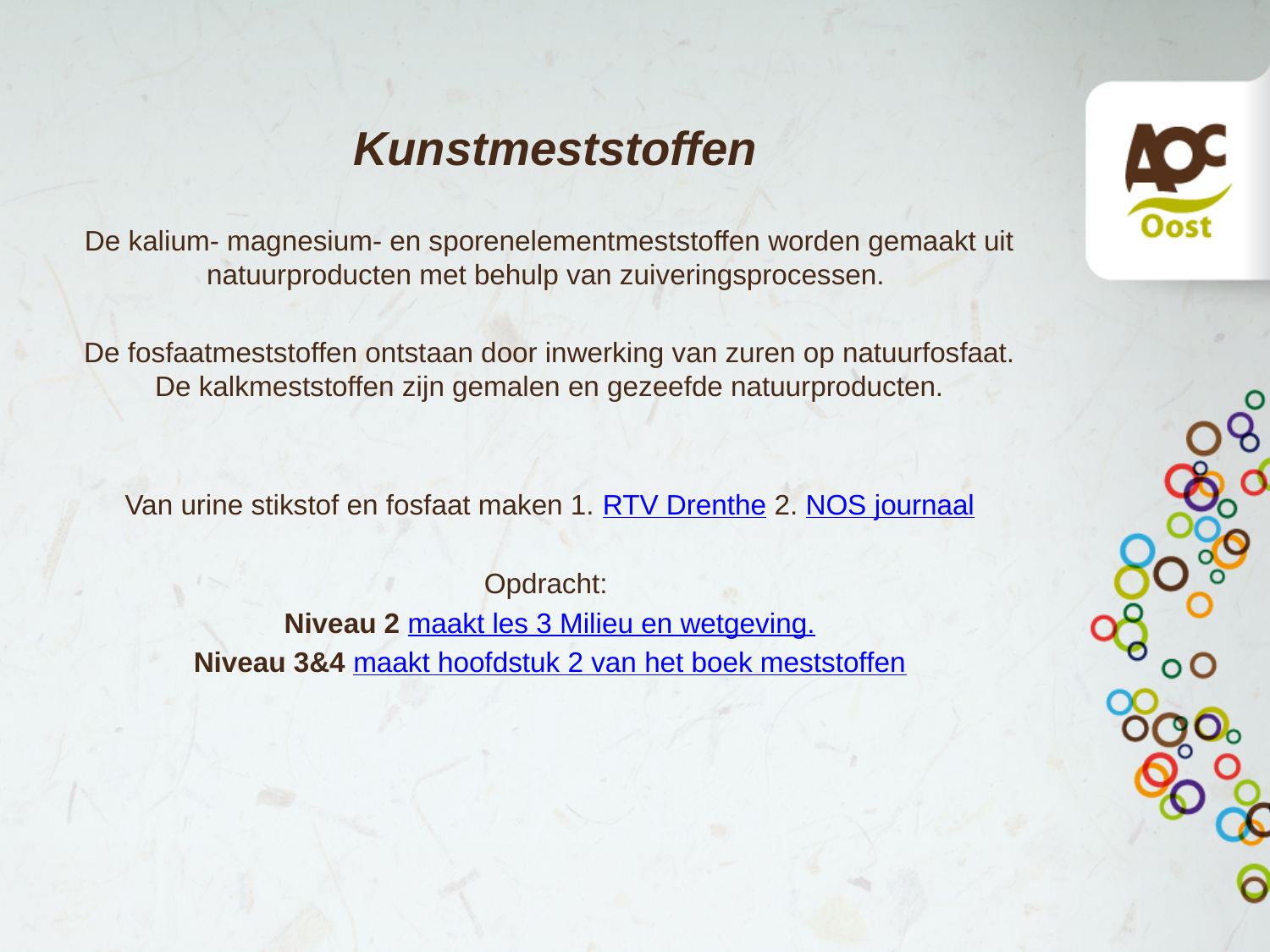

# Kunstmeststoffen
De kalium- magnesium- en sporenelementmeststoffen worden gemaakt uit natuurproducten met behulp van zuiveringsprocessen.

De fosfaatmeststoffen ontstaan door inwerking van zuren op natuurfosfaat. De kalkmeststoffen zijn gemalen en gezeefde natuurproducten.

Van urine stikstof en fosfaat maken 1. RTV Drenthe 2. NOS journaal

Opdracht:
Niveau 2 maakt les 3 Milieu en wetgeving.
Niveau 3&4 maakt hoofdstuk 2 van het boek meststoffen